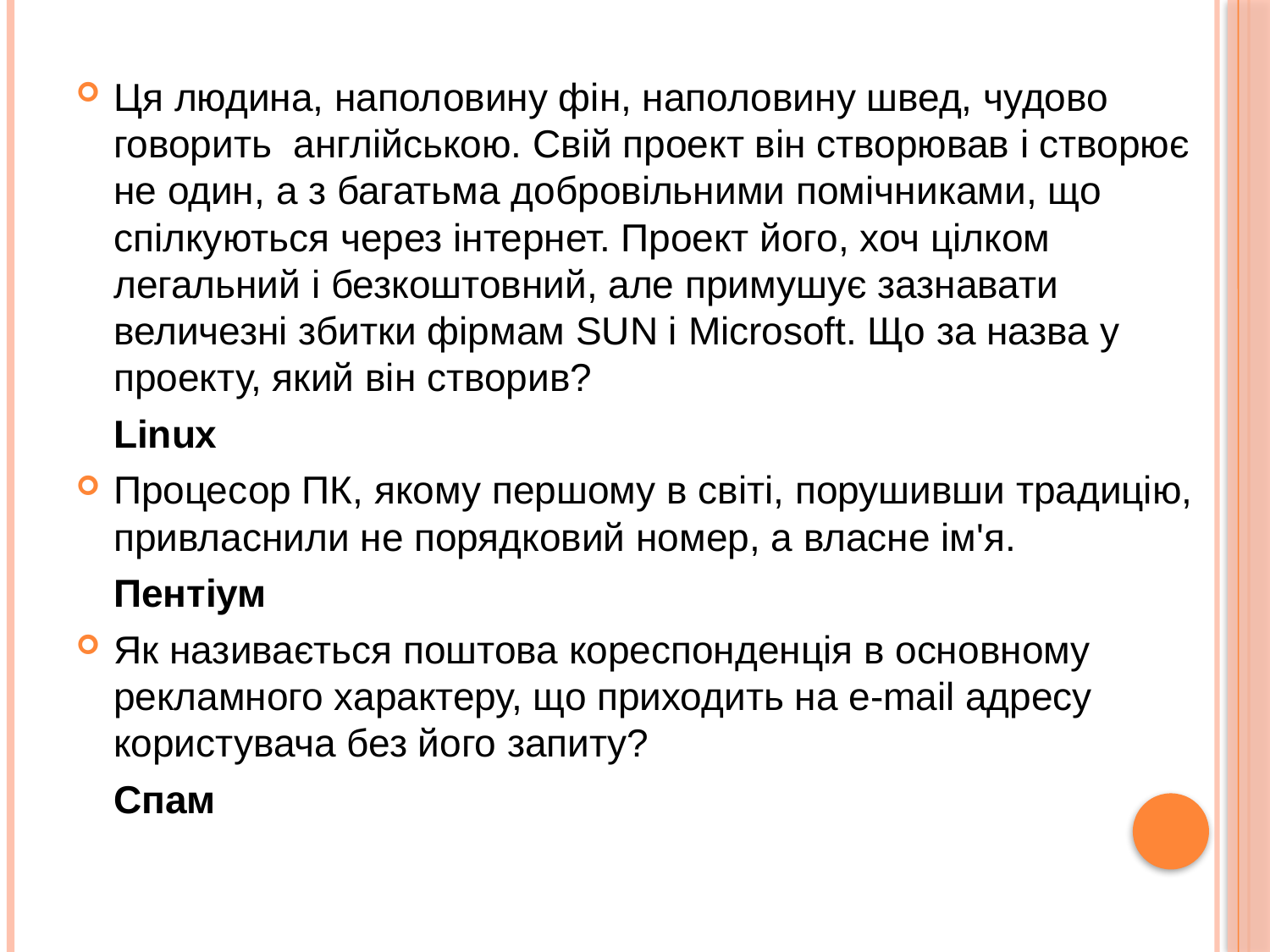

Ця людина, наполовину фін, наполовину швед, чудово говорить  англійською. Свій проект він створював і створює не один, а з багатьма добровільними помічниками, що спілкуються через інтернет. Проект його, хоч цілком легальний і безкоштовний, але примушує зазнавати величезні збитки фірмам SUN і Microsoft. Що за назва у проекту, який він створив?
								Linux
Процесор ПК, якому першому в світі, порушивши традицію, привласнили не порядковий номер, а власне ім'я.
							Пентіум
Як називається поштова кореспонденція в основному рекламного характеру, що приходить на e-mail адресу користувача без його запиту?
							Спам